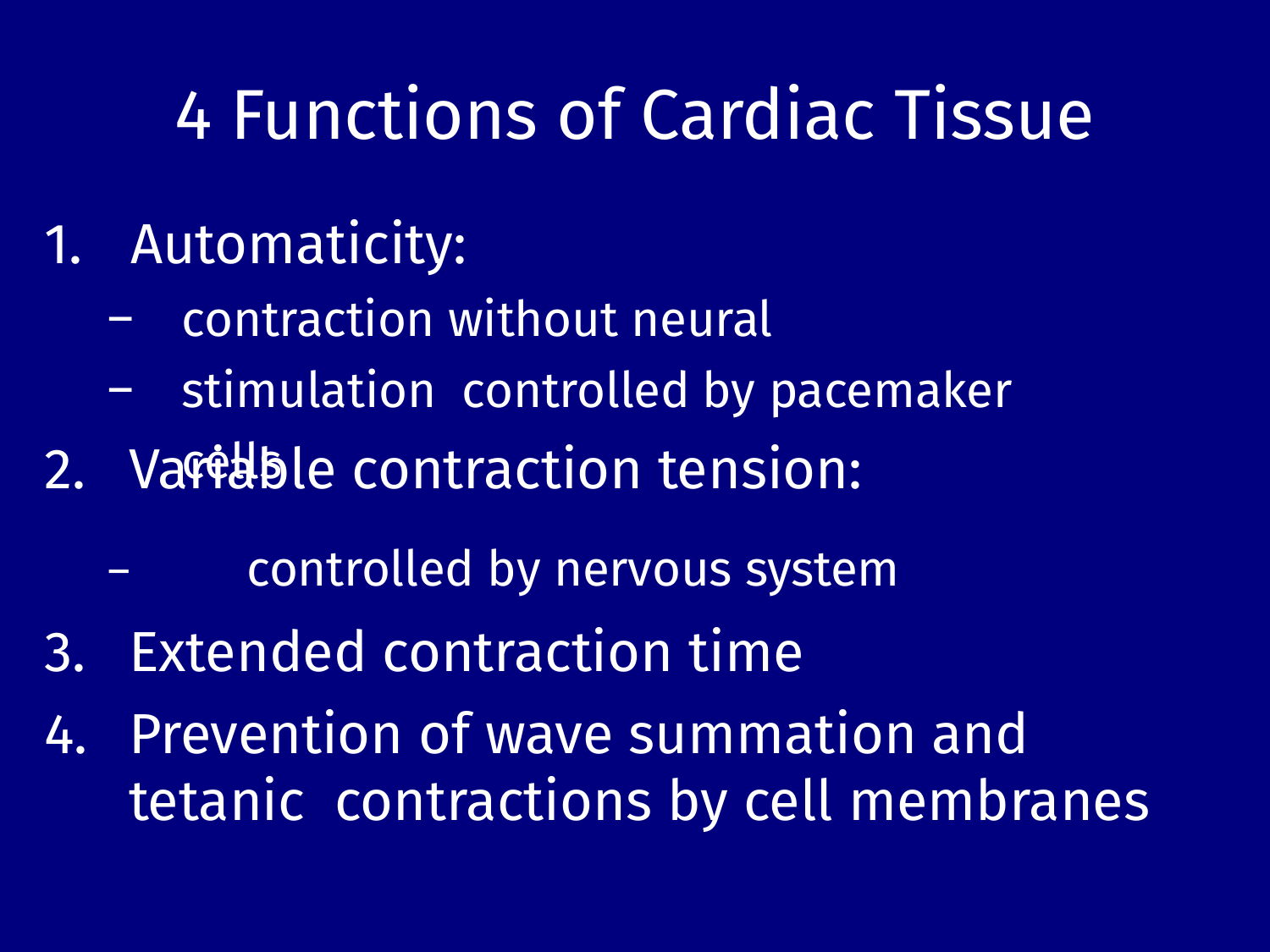

# 4 Functions of Cardiac Tissue
1.	Automaticity:
–
–
contraction without neural stimulation  controlled by pacemaker cells
Variable contraction tension:
–	controlled by nervous system
Extended contraction time
Prevention of wave summation and tetanic  contractions by cell membranes